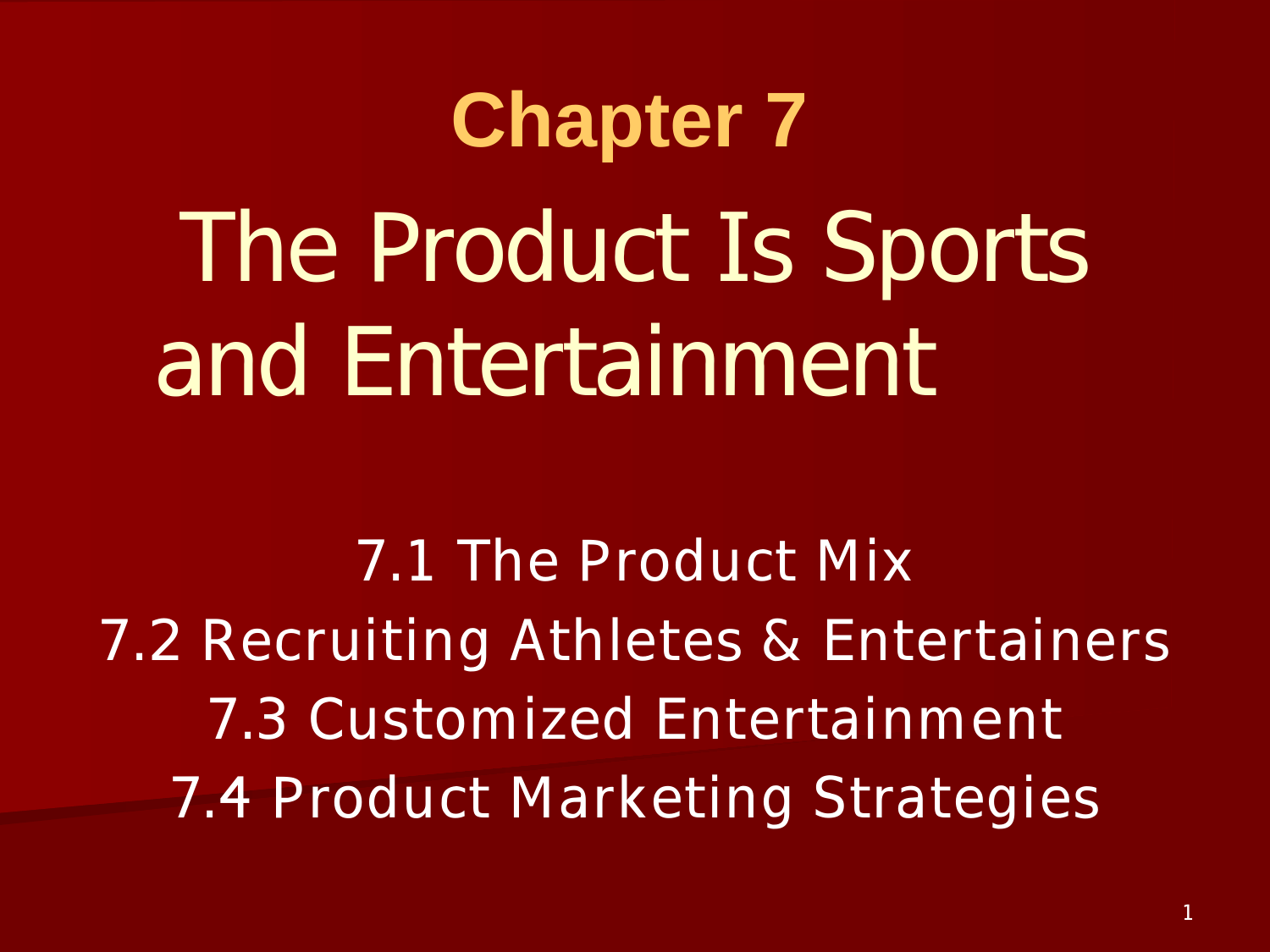

Chapter 7
The Product Is Sports and Entertainment
7.1 The Product Mix
7.2 Recruiting Athletes & Entertainers
7.3 Customized Entertainment
7.4 Product Marketing Strategies
1